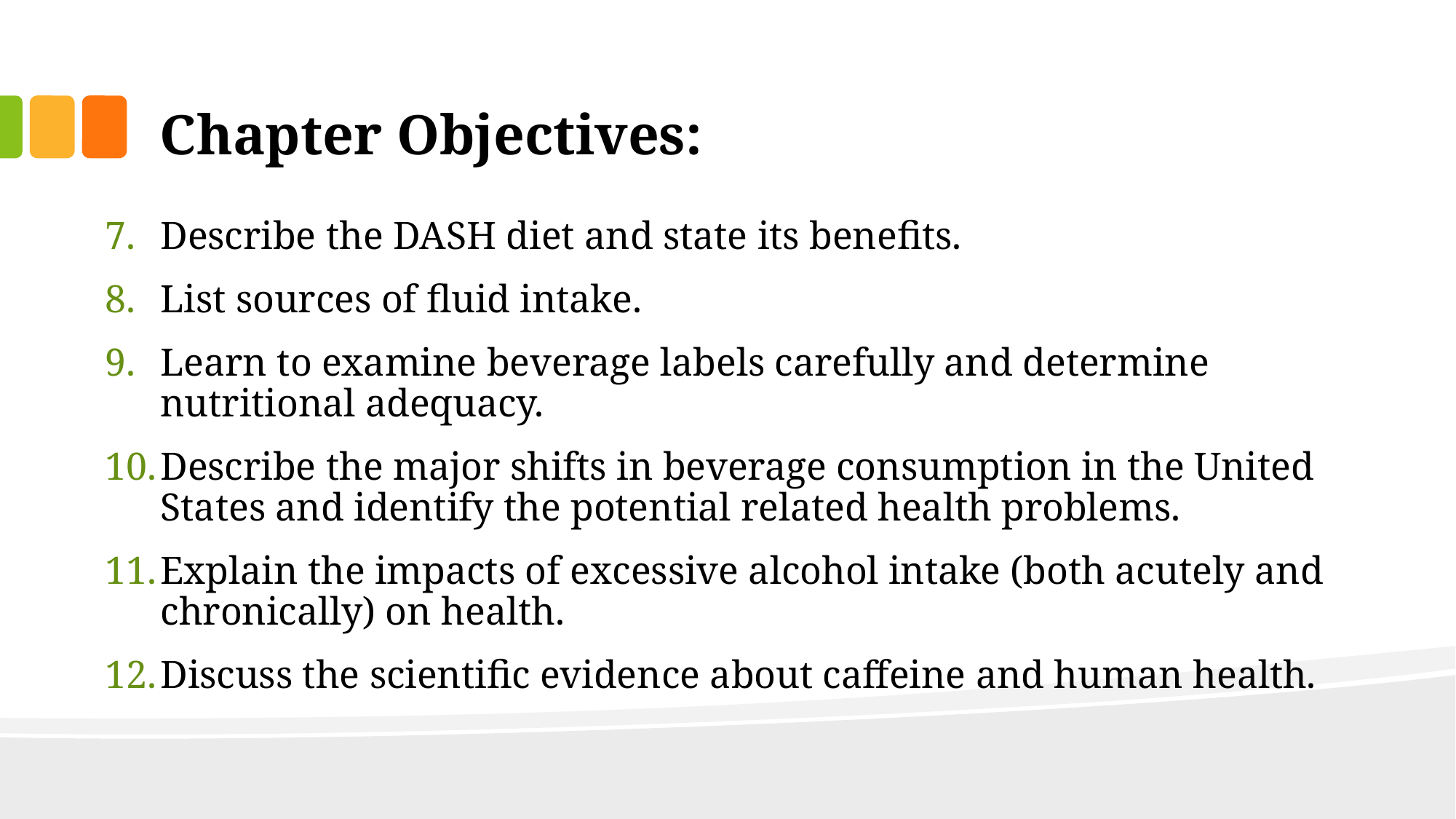

# Chapter Objectives:
Describe the DASH diet and state its benefits.
List sources of fluid intake.
Learn to examine beverage labels carefully and determine nutritional adequacy.
Describe the major shifts in beverage consumption in the United States and identify the potential related health problems.
Explain the impacts of excessive alcohol intake (both acutely and chronically) on health.
Discuss the scientific evidence about caffeine and human health.